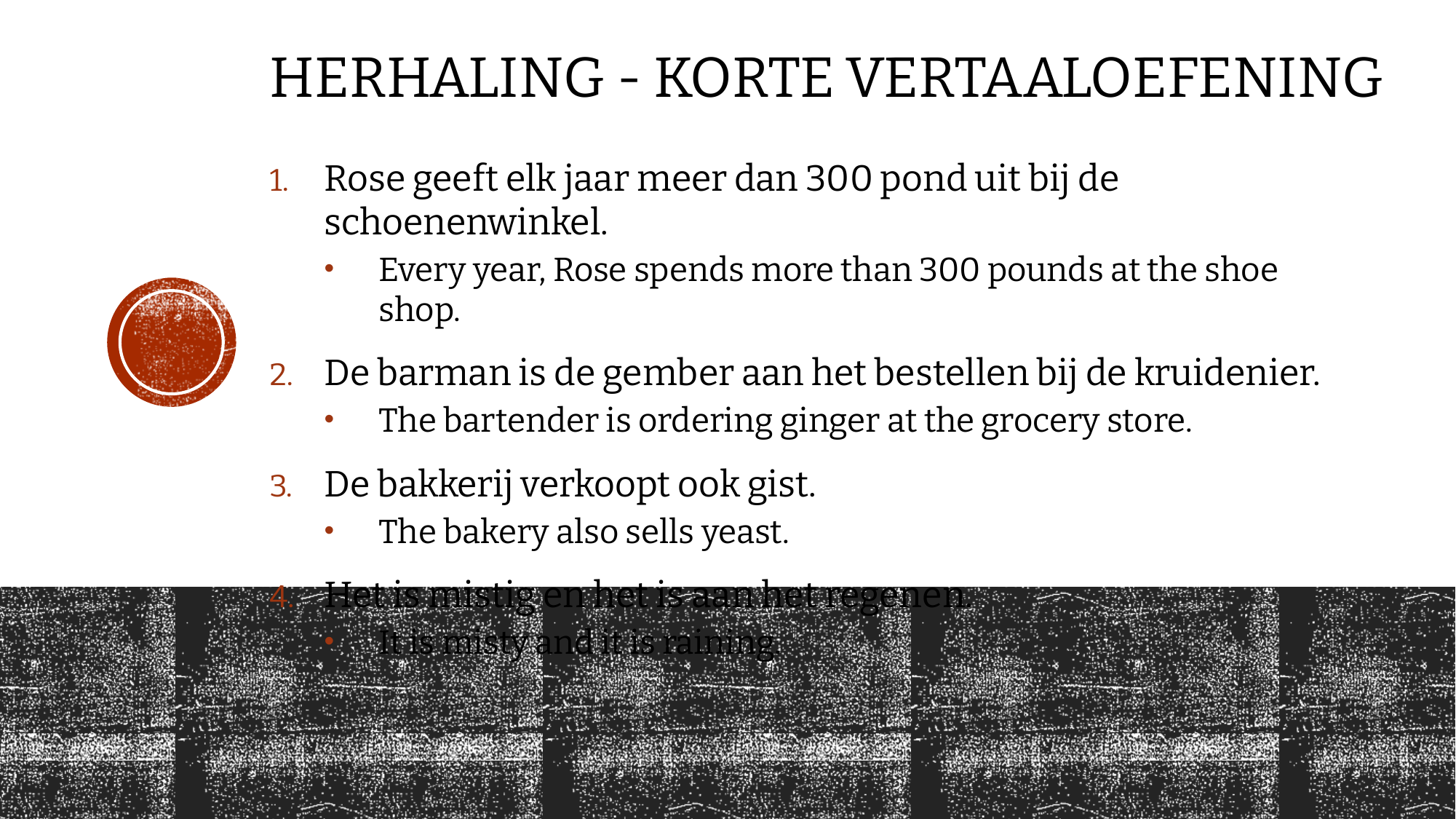

# Herhaling - Korte vertaaloefening
Rose geeft elk jaar meer dan 300 pond uit bij de schoenenwinkel.
Every year, Rose spends more than 300 pounds at the shoe shop.
De barman is de gember aan het bestellen bij de kruidenier.
The bartender is ordering ginger at the grocery store.
De bakkerij verkoopt ook gist.
The bakery also sells yeast.
Het is mistig en het is aan het regenen.
It is misty and it is raining.